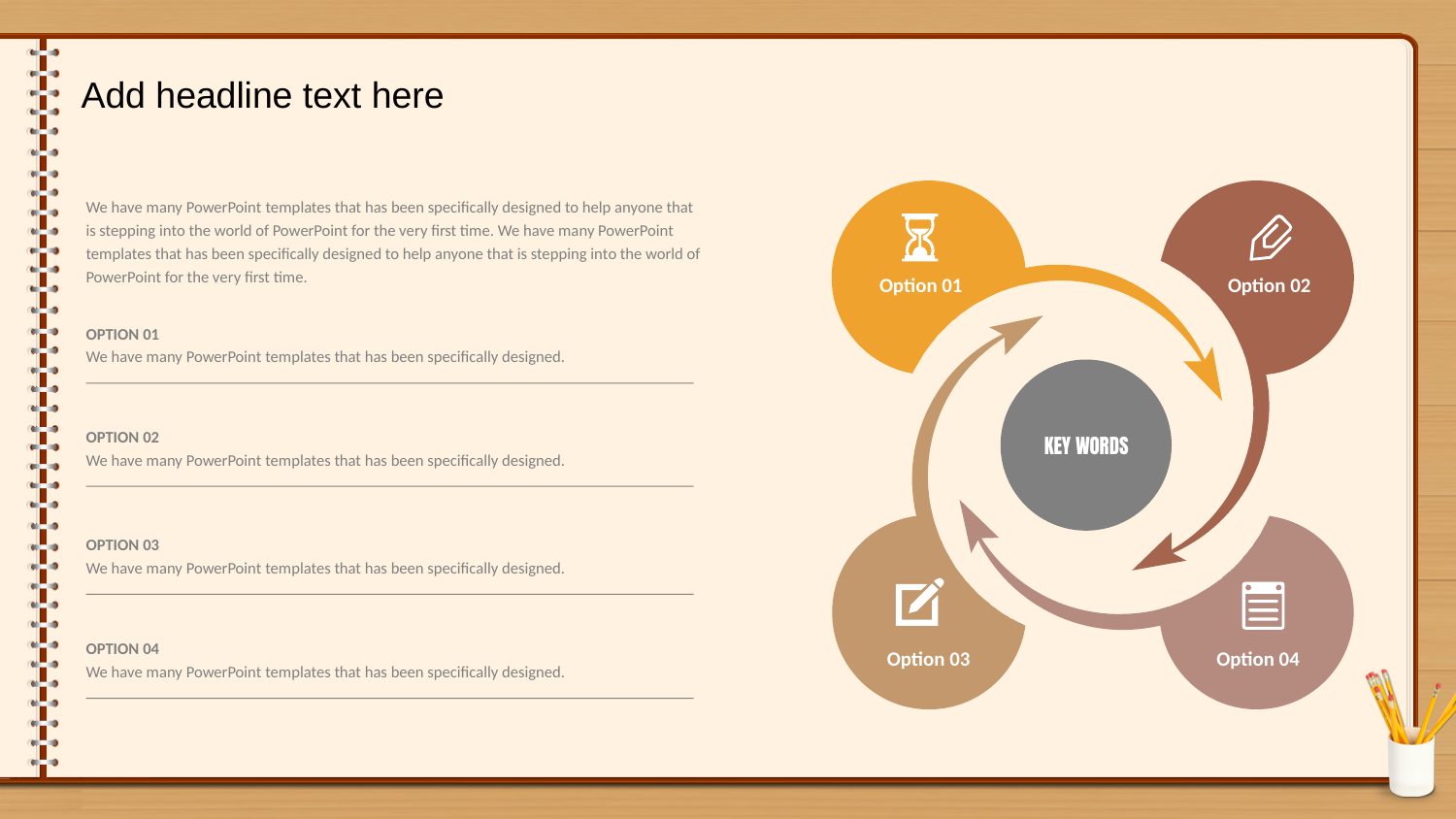

Add headline text here

We have many PowerPoint templates that has been specifically designed to help anyone that is stepping into the world of PowerPoint for the very first time. We have many PowerPoint templates that has been specifically designed to help anyone that is stepping into the world of PowerPoint for the very first time.

Option 01
Option 02

OPTION 01
We have many PowerPoint templates that has been specifically designed.

OPTION 02
We have many PowerPoint templates that has been specifically designed.
KEY WORDS

OPTION 03
We have many PowerPoint templates that has been specifically designed.

OPTION 04
We have many PowerPoint templates that has been specifically designed.
Option 03
Option 04